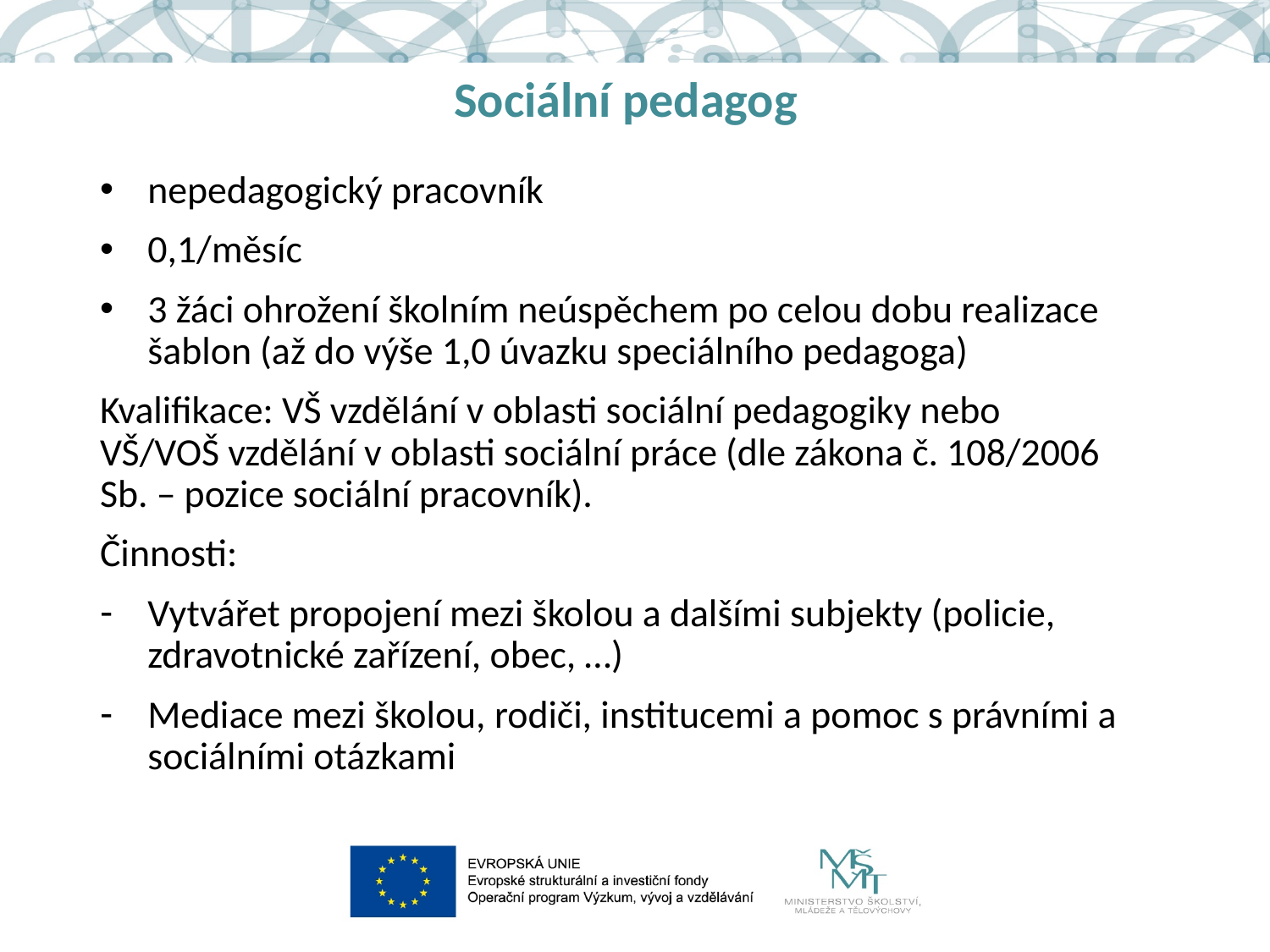

# Sociální pedagog
nepedagogický pracovník
0,1/měsíc
3 žáci ohrožení školním neúspěchem po celou dobu realizace šablon (až do výše 1,0 úvazku speciálního pedagoga)
Kvalifikace: VŠ vzdělání v oblasti sociální pedagogiky nebo VŠ/VOŠ vzdělání v oblasti sociální práce (dle zákona č. 108/2006 Sb. – pozice sociální pracovník).
Činnosti:
Vytvářet propojení mezi školou a dalšími subjekty (policie, zdravotnické zařízení, obec, …)
Mediace mezi školou, rodiči, institucemi a pomoc s právními a sociálními otázkami